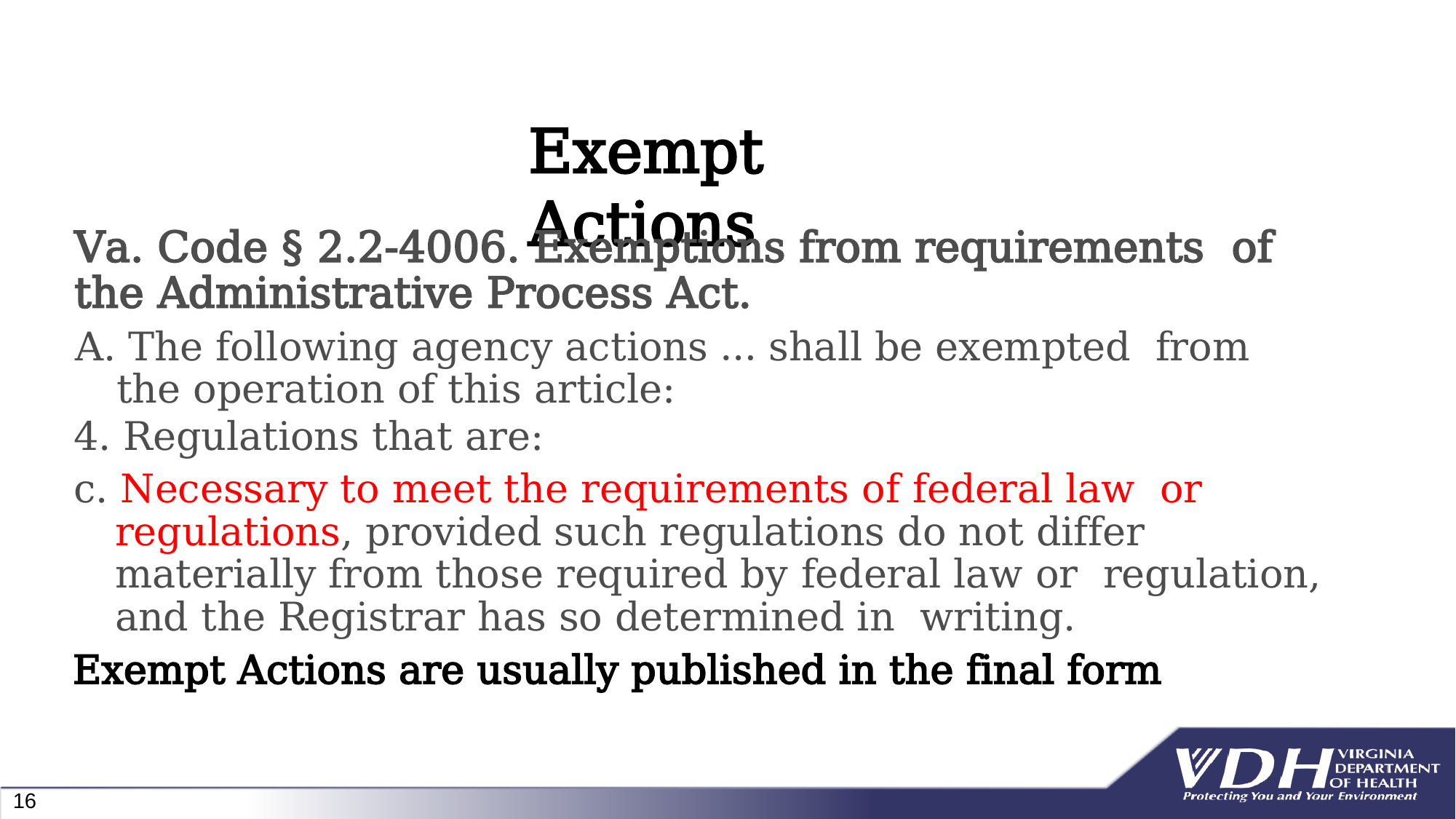

# Exempt Actions
Va. Code § 2.2-4006. Exemptions from requirements  of the Administrative Process Act.
A. The following agency actions … shall be exempted  from the operation of this article:
4. Regulations that are:
c. Necessary to meet the requirements of federal law  or regulations, provided such regulations do not differ  materially from those required by federal law or  regulation, and the Registrar has so determined in  writing.
Exempt Actions are usually published in the final form
16